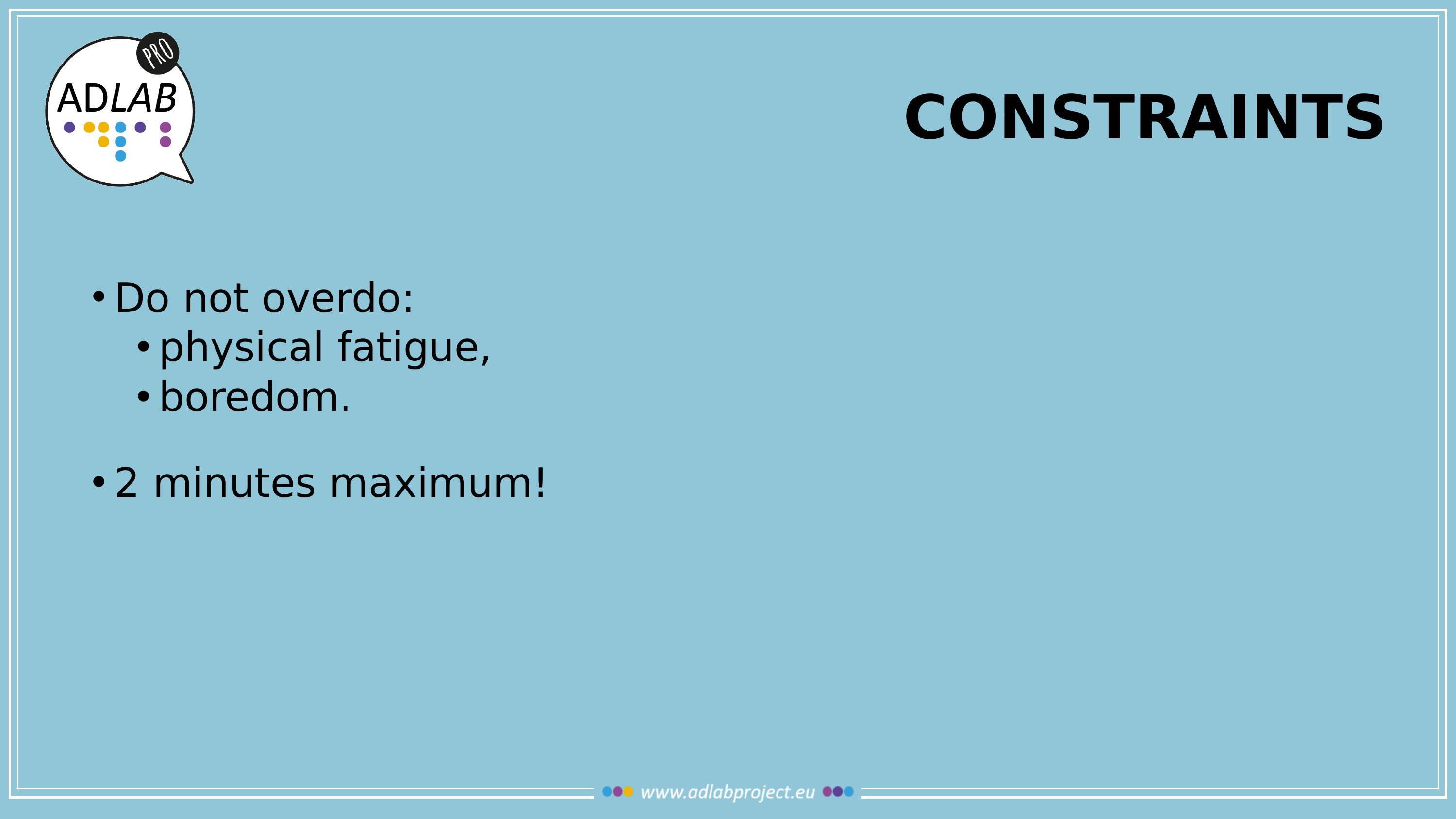

# constraints
Do not overdo:
physical fatigue,
boredom.
2 minutes maximum!